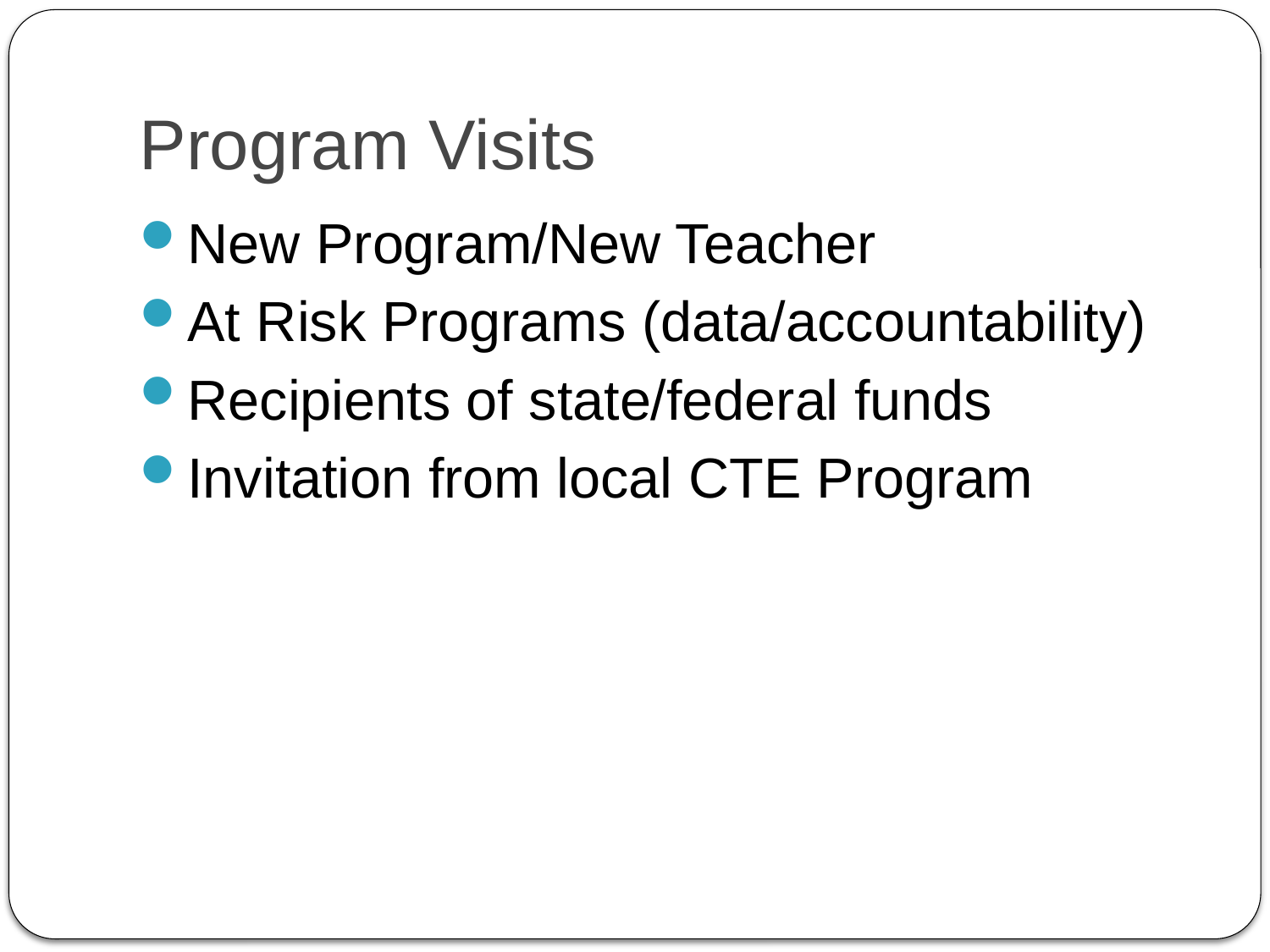

# Program Visits
New Program/New Teacher
At Risk Programs (data/accountability)
Recipients of state/federal funds
Invitation from local CTE Program